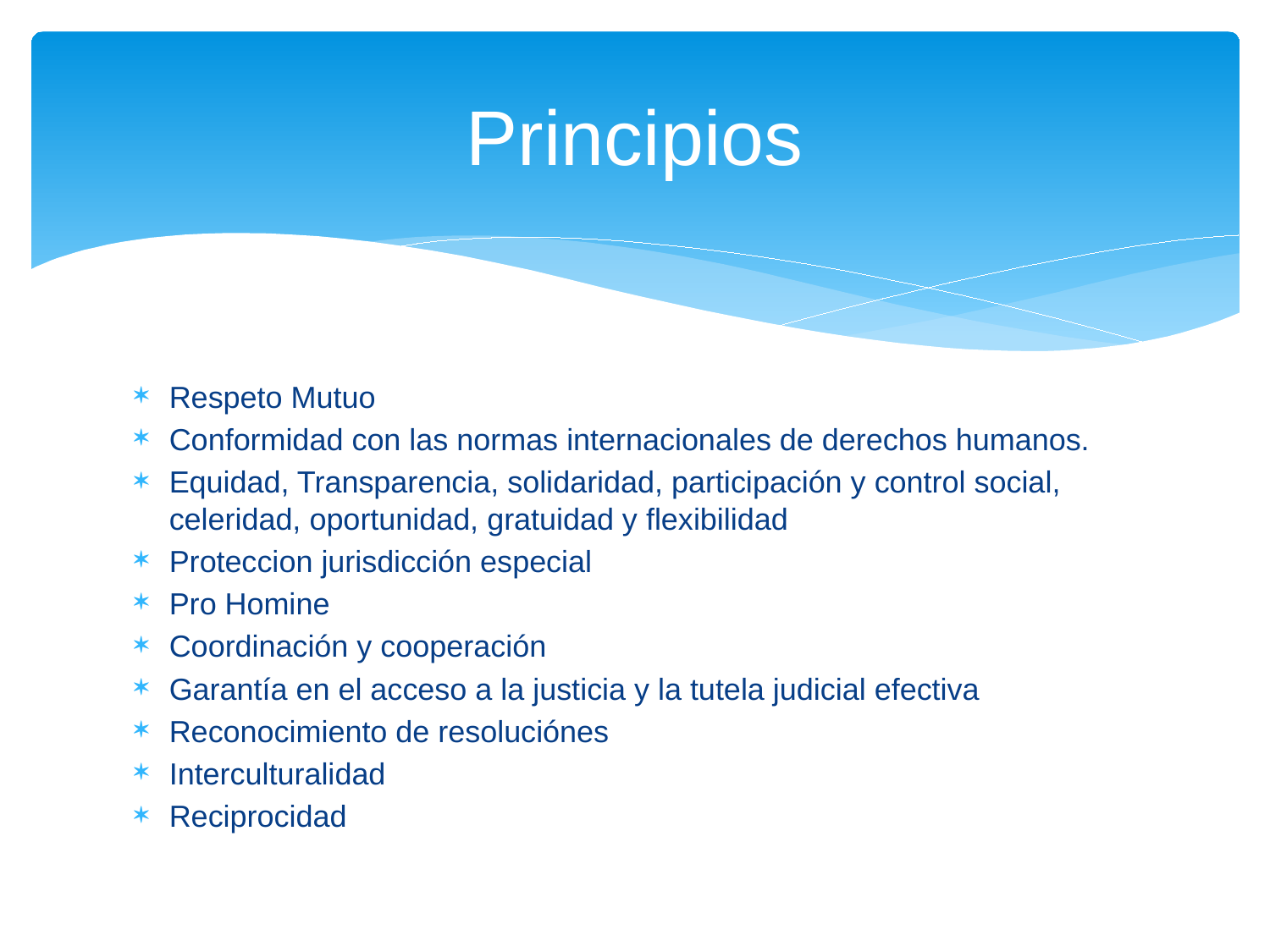

# Principios
Respeto Mutuo
Conformidad con las normas internacionales de derechos humanos.
Equidad, Transparencia, solidaridad, participación y control social, celeridad, oportunidad, gratuidad y flexibilidad
Proteccion jurisdicción especial
Pro Homine
Coordinación y cooperación
Garantía en el acceso a la justicia y la tutela judicial efectiva
Reconocimiento de resoluciónes
Interculturalidad
Reciprocidad